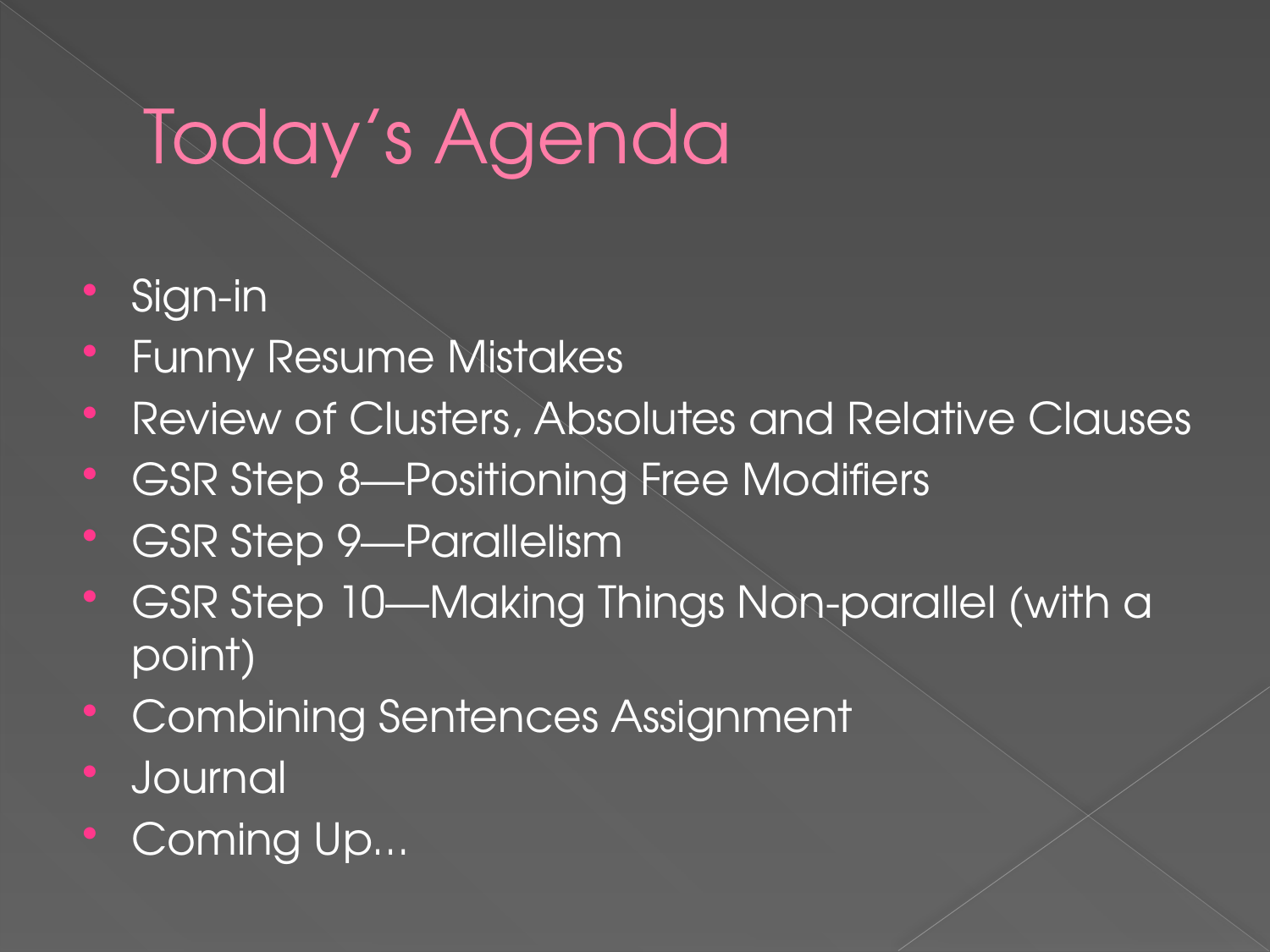

# Today’s Agenda
Sign-in
Funny Resume Mistakes
Review of Clusters, Absolutes and Relative Clauses
GSR Step 8—Positioning Free Modifiers
GSR Step 9—Parallelism
GSR Step 10—Making Things Non-parallel (with a point)
Combining Sentences Assignment
Journal
Coming Up…